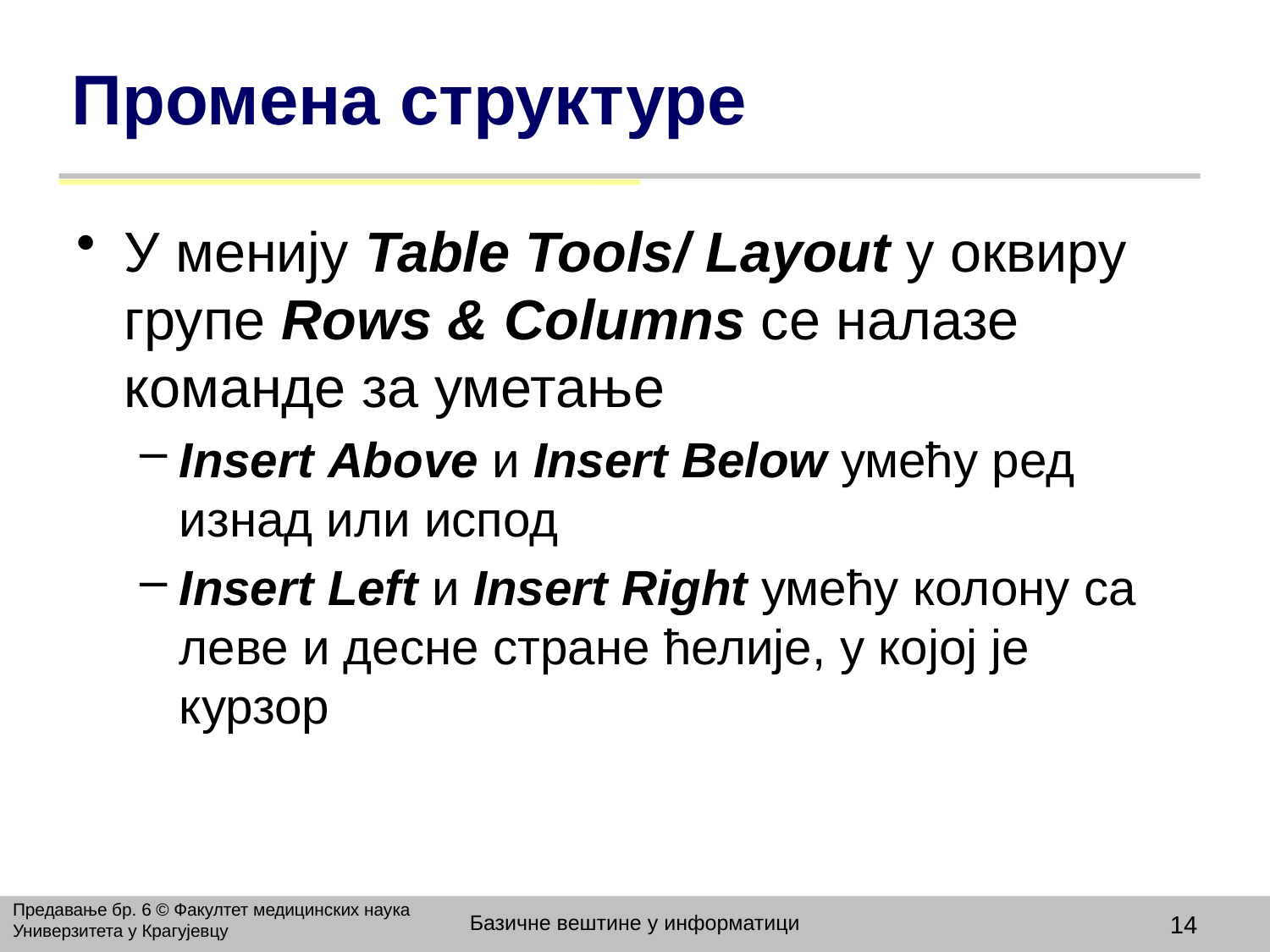

# Промена структуре
У менију Table Tools/ Layout у оквиру групе Rows & Columns се налазе команде за уметање
Insert Above и Insert Below умећу ред изнад или испод
Insert Left и Insert Right умећу колону са леве и десне стране ћелије, у којој је курзор
Предавање бр. 6 © Факултет медицинских наука Универзитета у Крагујевцу
Базичне вештине у информатици
14